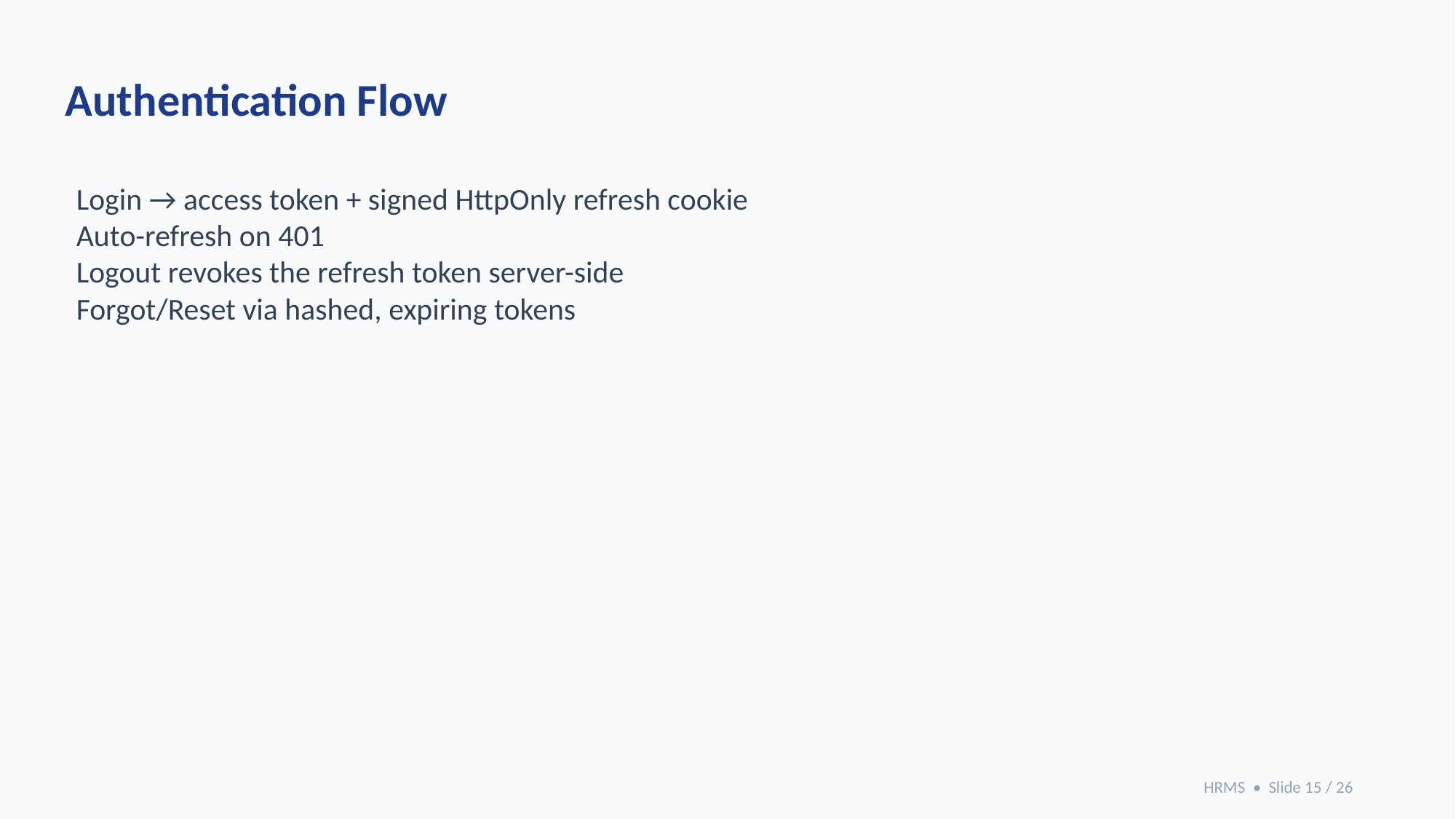

Authentication Flow
Login → access token + signed HttpOnly refresh cookie
Auto-refresh on 401
Logout revokes the refresh token server-side
Forgot/Reset via hashed, expiring tokens
HRMS  •  Slide 15 / 26